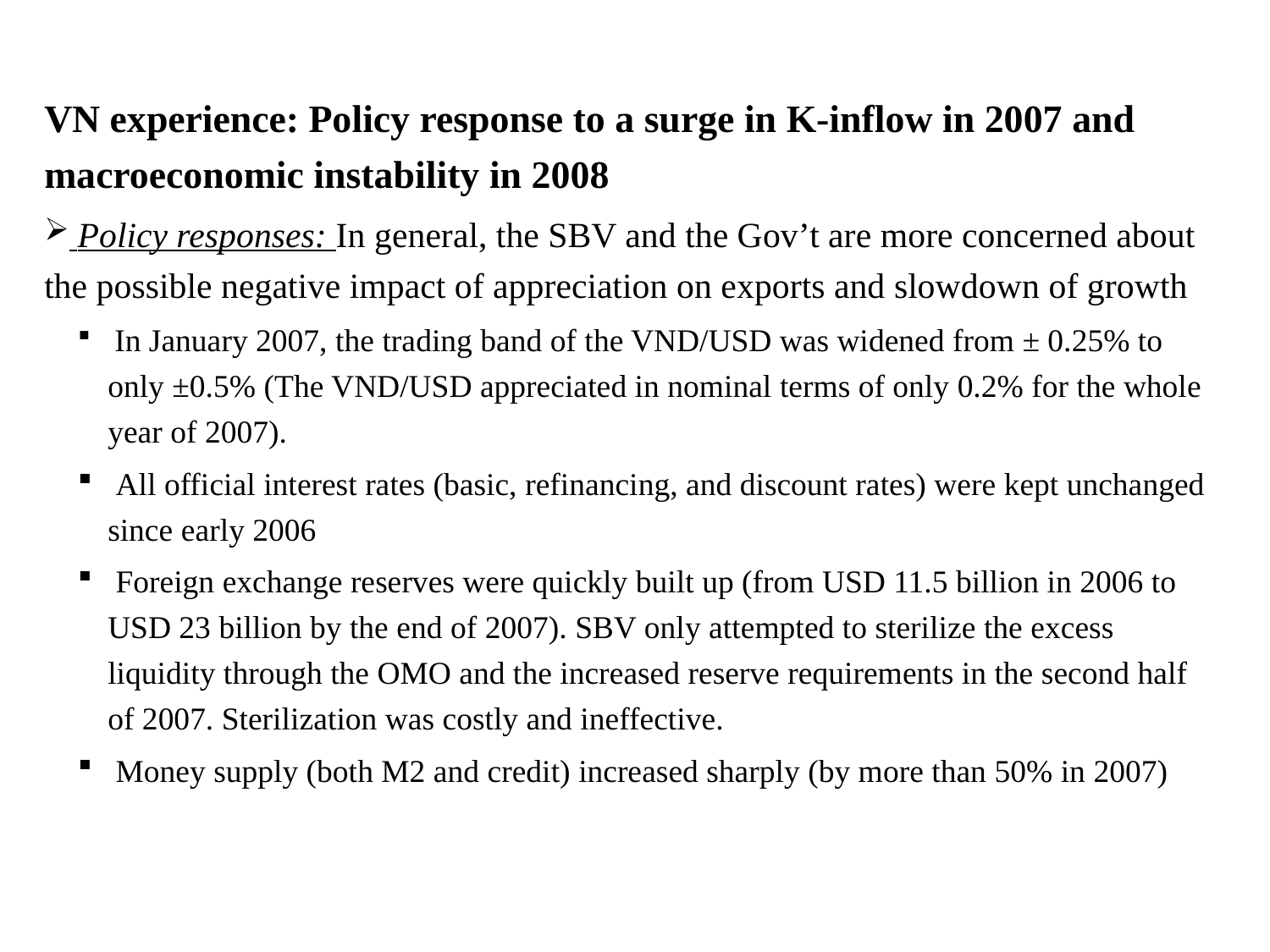

VN experience: Policy response to a surge in K-inflow in 2007 and macroeconomic instability in 2008
 Policy responses: In general, the SBV and the Gov’t are more concerned about the possible negative impact of appreciation on exports and slowdown of growth
 In January 2007, the trading band of the VND/USD was widened from ± 0.25% to only ±0.5% (The VND/USD appreciated in nominal terms of only 0.2% for the whole year of 2007).
 All official interest rates (basic, refinancing, and discount rates) were kept unchanged since early 2006
 Foreign exchange reserves were quickly built up (from USD 11.5 billion in 2006 to USD 23 billion by the end of 2007). SBV only attempted to sterilize the excess liquidity through the OMO and the increased reserve requirements in the second half of 2007. Sterilization was costly and ineffective.
 Money supply (both M2 and credit) increased sharply (by more than 50% in 2007)